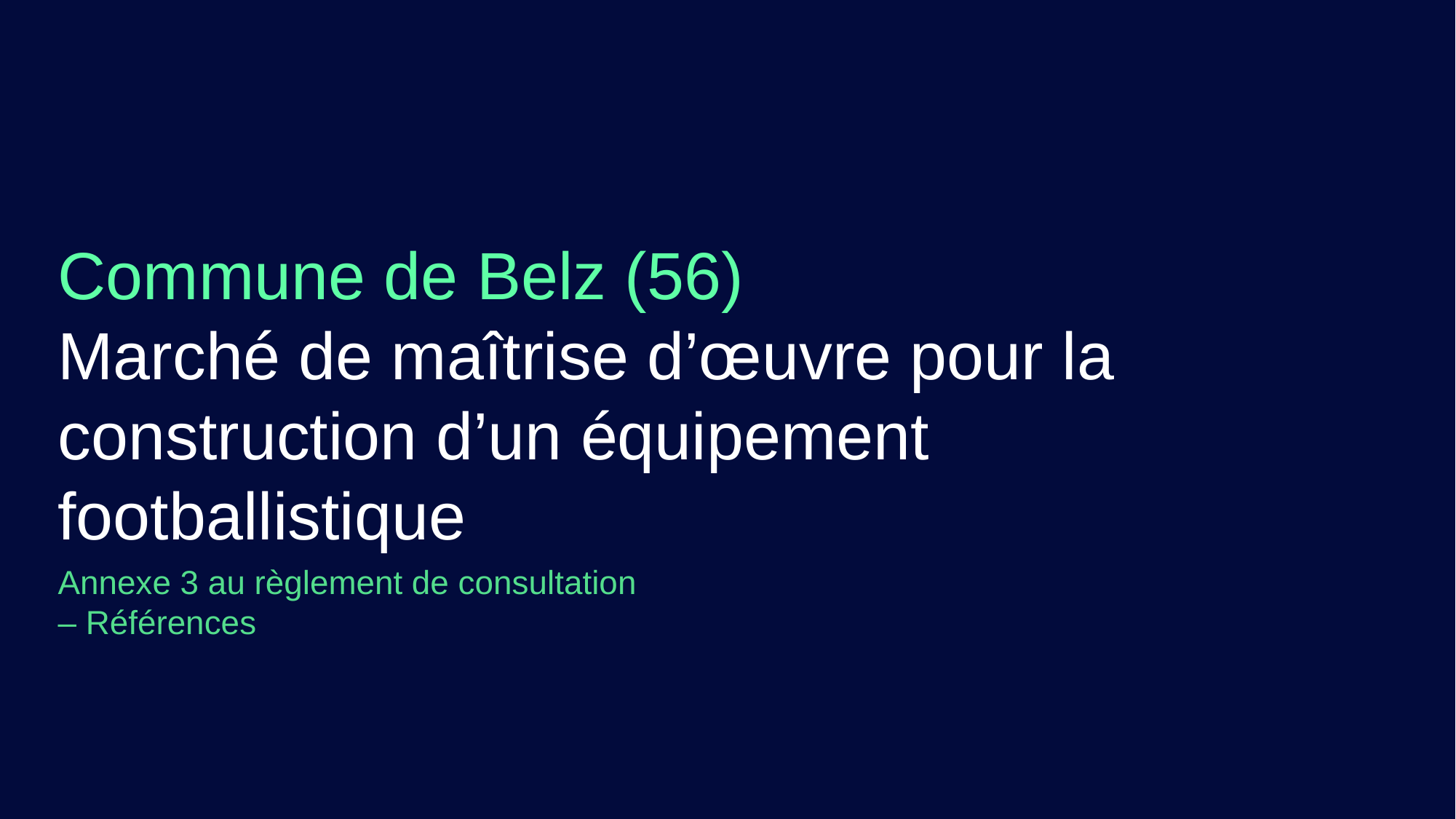

Commune de Belz (56)
Marché de maîtrise d’œuvre pour la construction d’un équipement footballistique
Annexe 3 au règlement de consultation
– Références